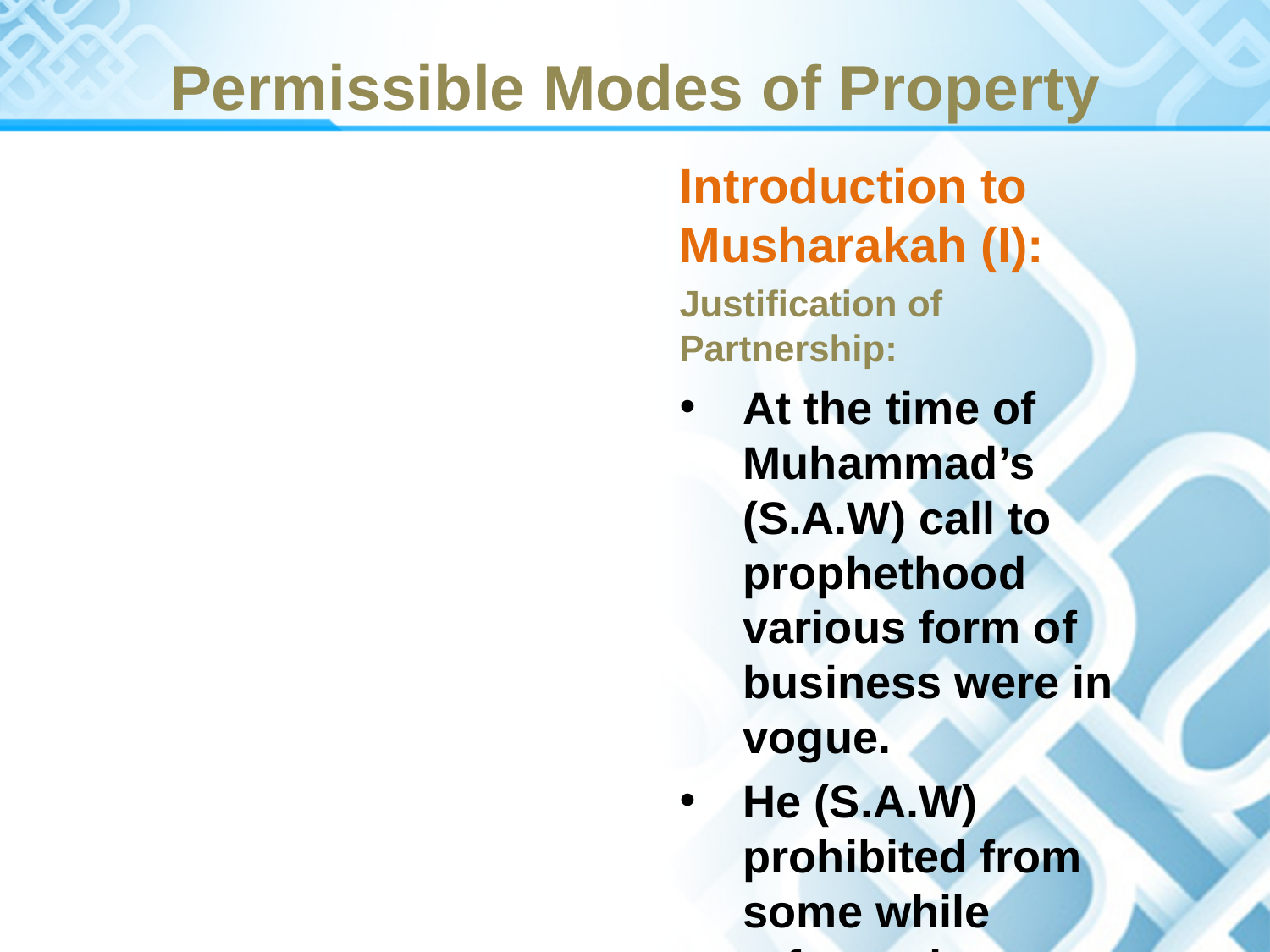

Permissible Modes of Property
Introduction to Musharakah (I):
Justification of Partnership:
At the time of Muhammad’s (S.A.W) call to prophethood various form of business were in vogue.
He (S.A.W) prohibited from some while reformed some elements in Business.